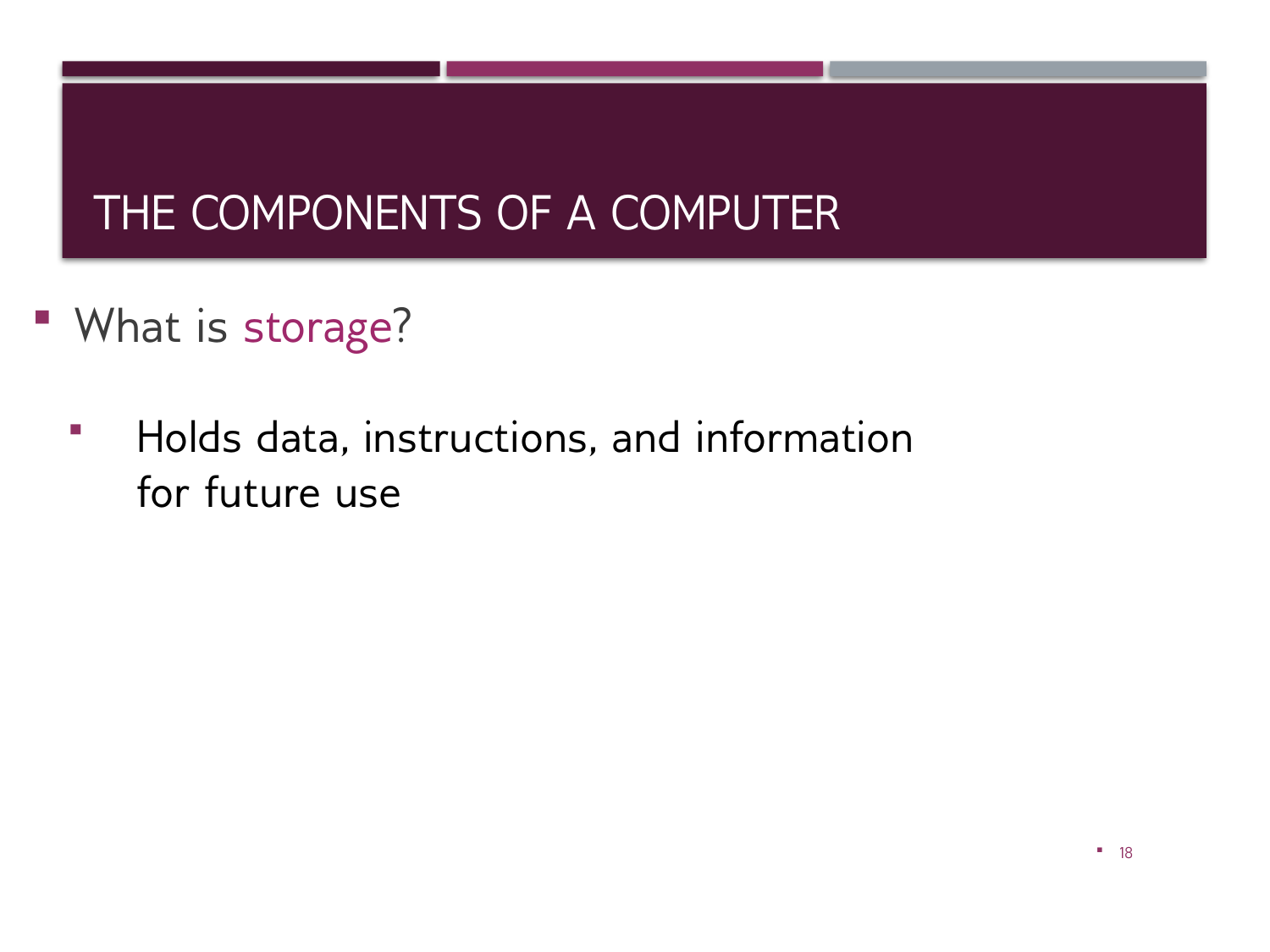

# The Components of a Computer
What is storage?
Holds data, instructions, and information
for future use
18